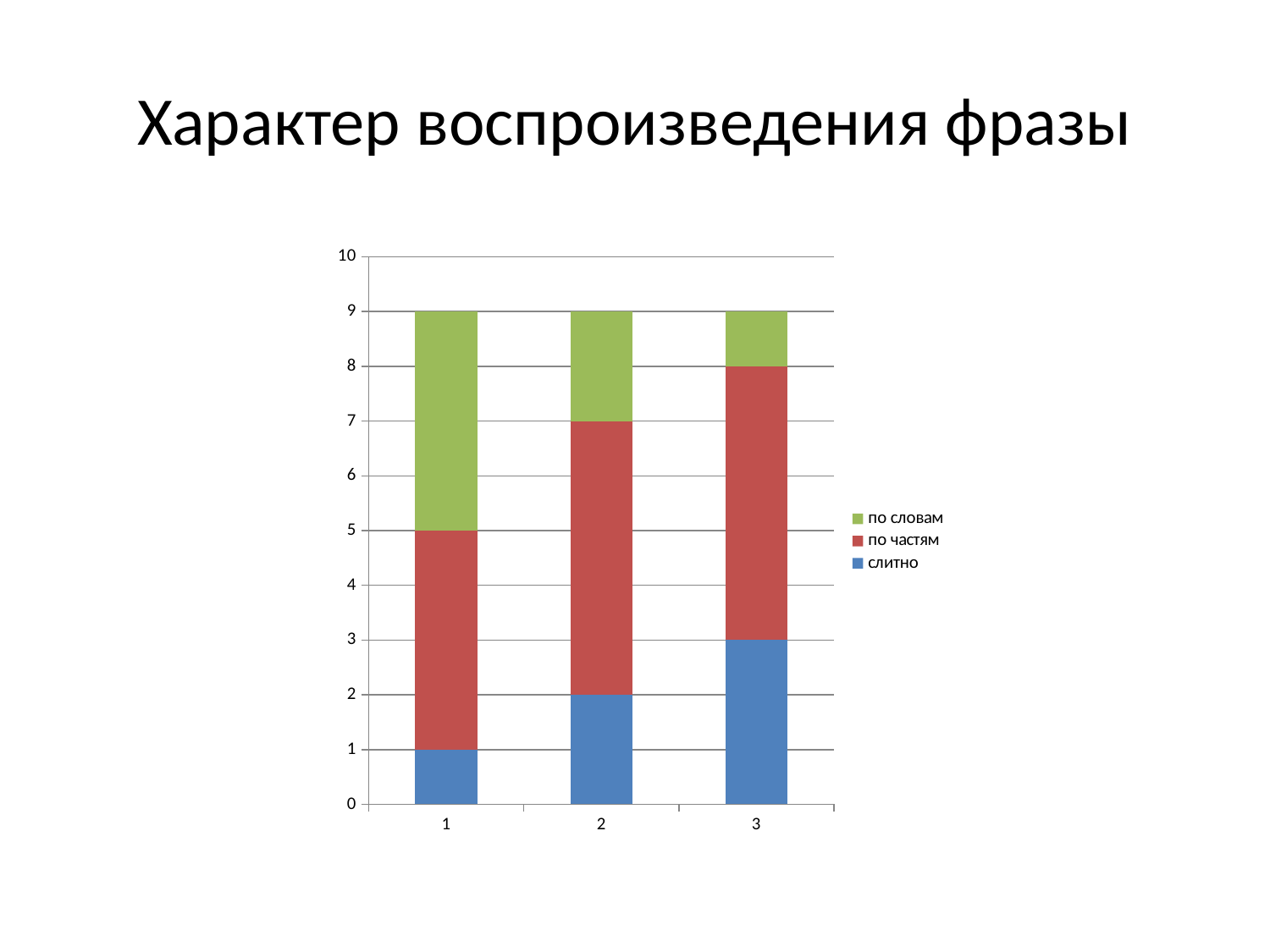

# Характер воспроизведения фразы

### Chart

| Category | слитно | по частям | по словам |
|---|---|---|---|
| 1 | 1.0 | 4.0 | 4.0 |
| 2 | 2.0 | 5.0 | 2.0 |
| 3 | 3.0 | 5.0 | 1.0 |